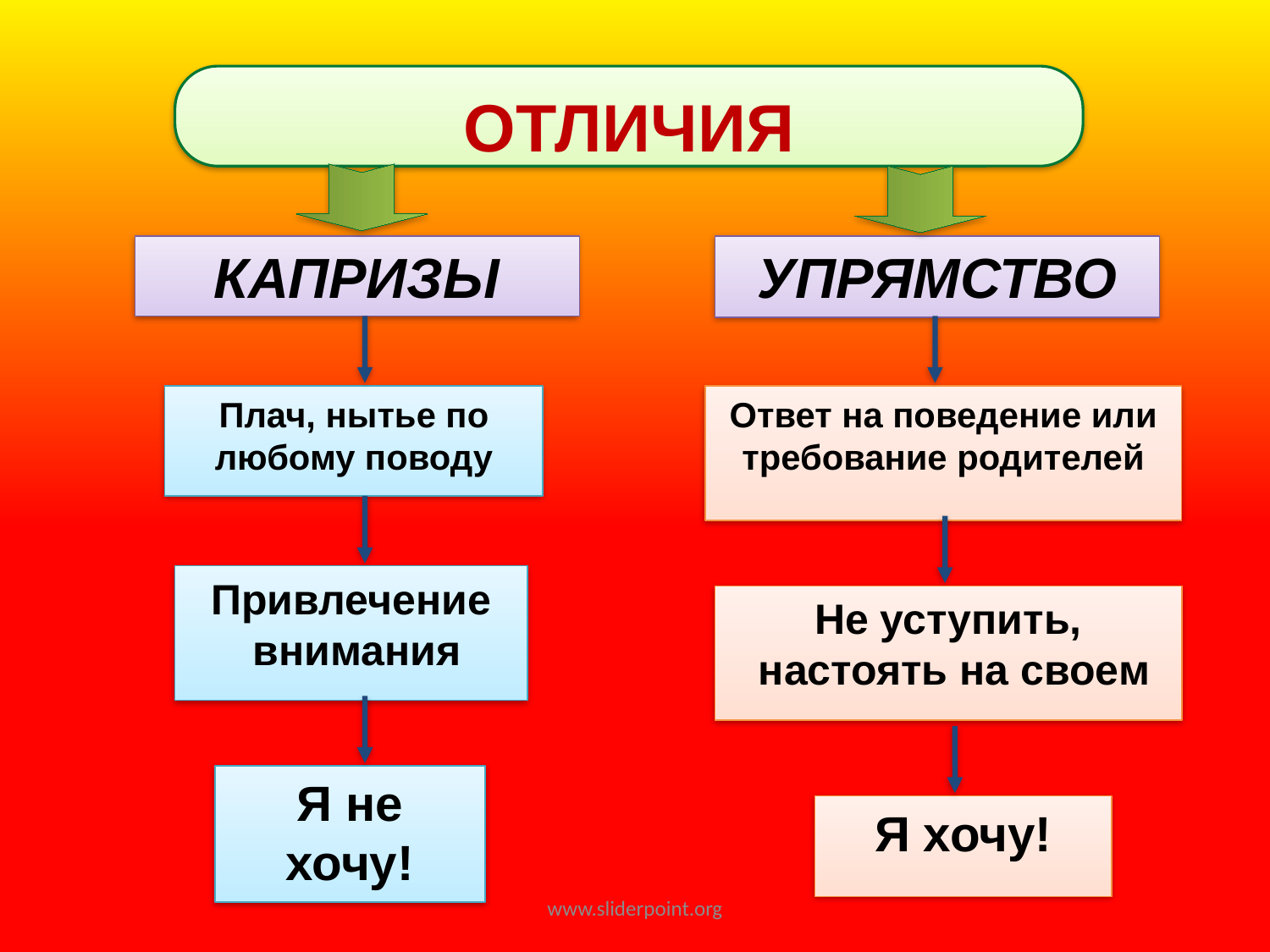

ОТЛИЧИЯ

КАПРИЗЫ
УПРЯМСТВО

Плач, нытье по любому поводу

Ответ на поведение или требование родителей

Привлечение
 внимания
Не уступить,
 настоять на своем

Я не хочу!
Я хочу!
www.sliderpoint.org